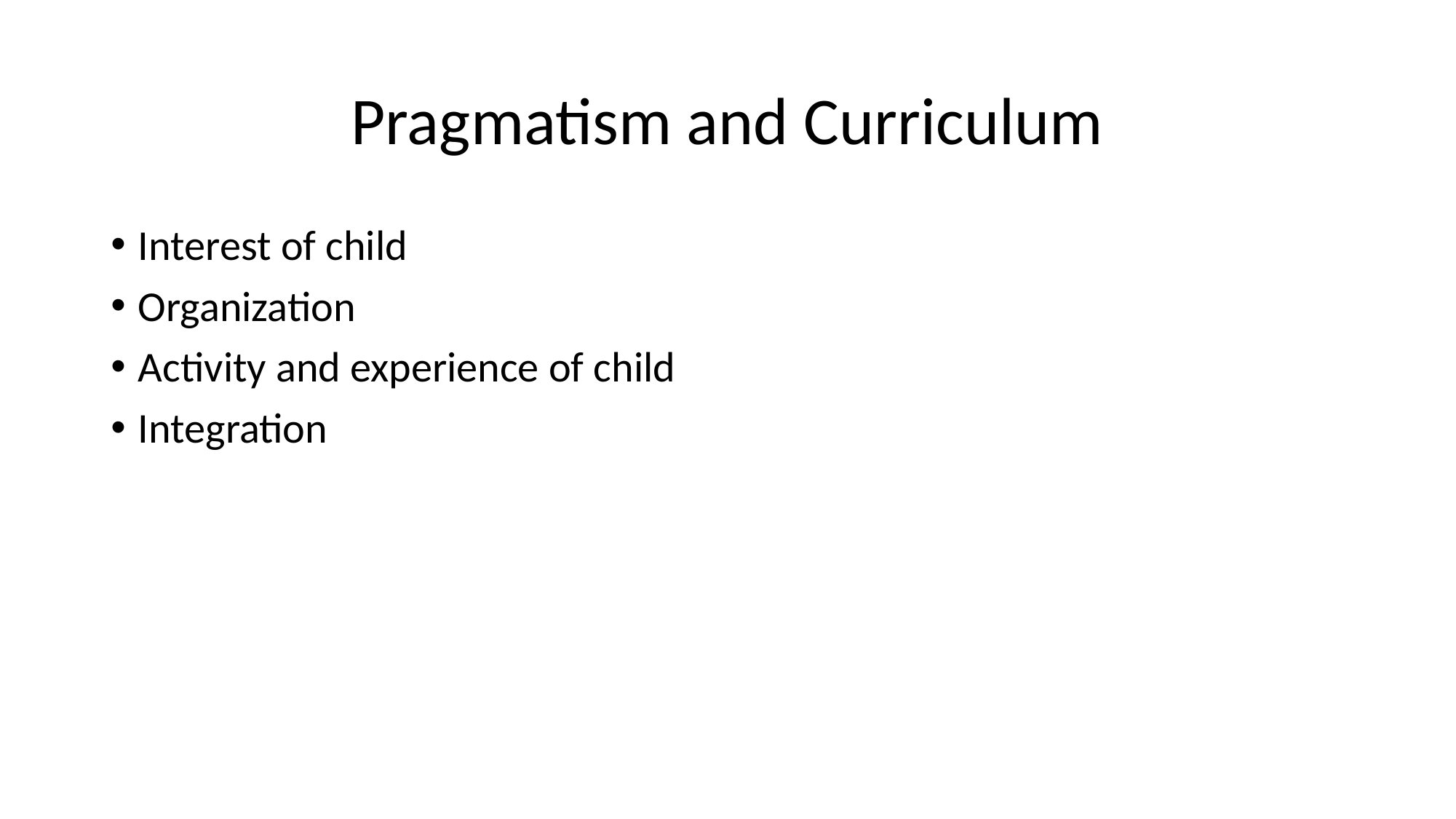

# Pragmatism and Curriculum
Interest of child
Organization
Activity and experience of child
Integration